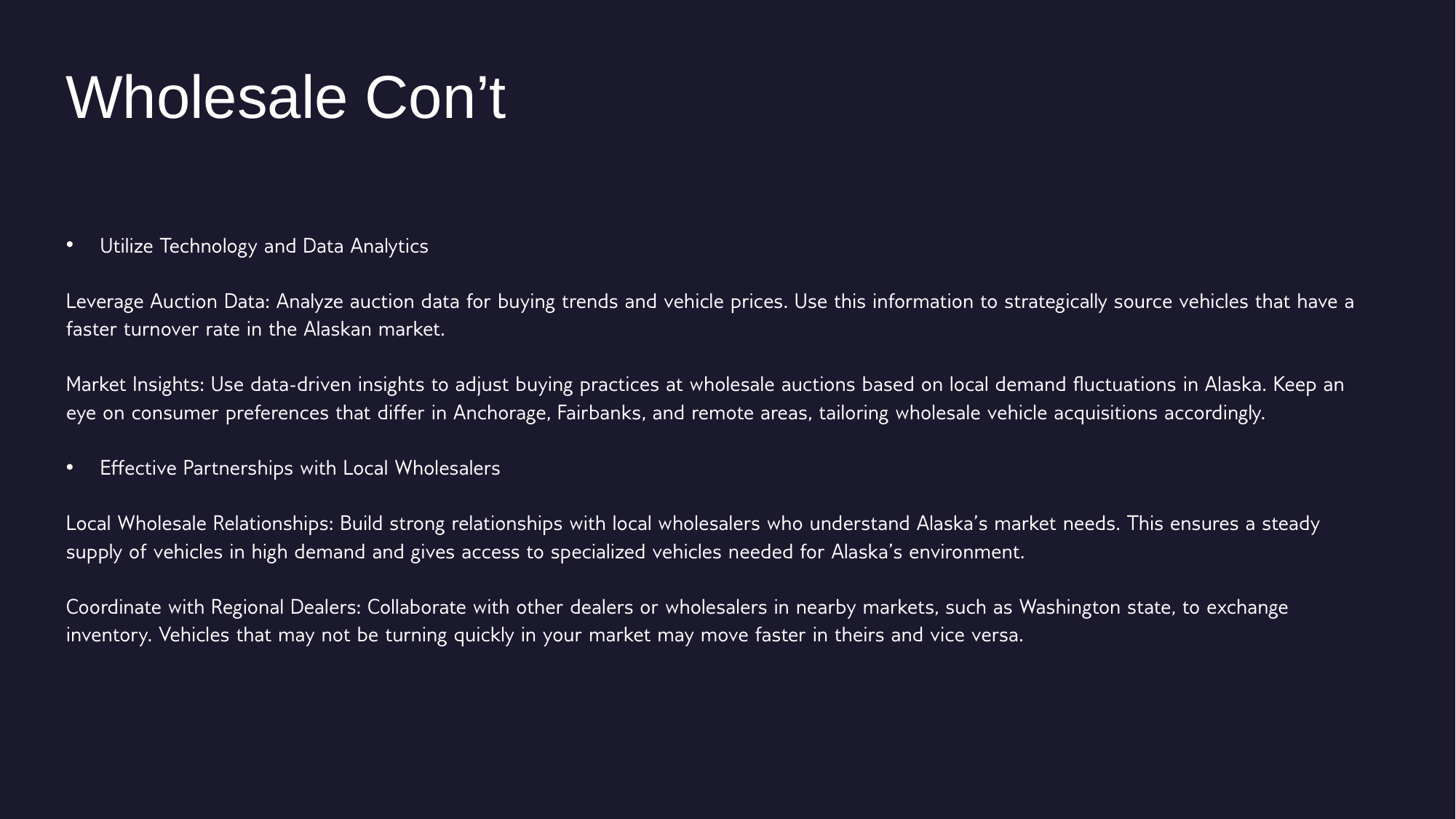

# Wholesale Con’t
Utilize Technology and Data Analytics
Leverage Auction Data: Analyze auction data for buying trends and vehicle prices. Use this information to strategically source vehicles that have a faster turnover rate in the Alaskan market.
Market Insights: Use data-driven insights to adjust buying practices at wholesale auctions based on local demand fluctuations in Alaska. Keep an eye on consumer preferences that differ in Anchorage, Fairbanks, and remote areas, tailoring wholesale vehicle acquisitions accordingly.
Effective Partnerships with Local Wholesalers
Local Wholesale Relationships: Build strong relationships with local wholesalers who understand Alaska’s market needs. This ensures a steady supply of vehicles in high demand and gives access to specialized vehicles needed for Alaska’s environment.
Coordinate with Regional Dealers: Collaborate with other dealers or wholesalers in nearby markets, such as Washington state, to exchange inventory. Vehicles that may not be turning quickly in your market may move faster in theirs and vice versa.